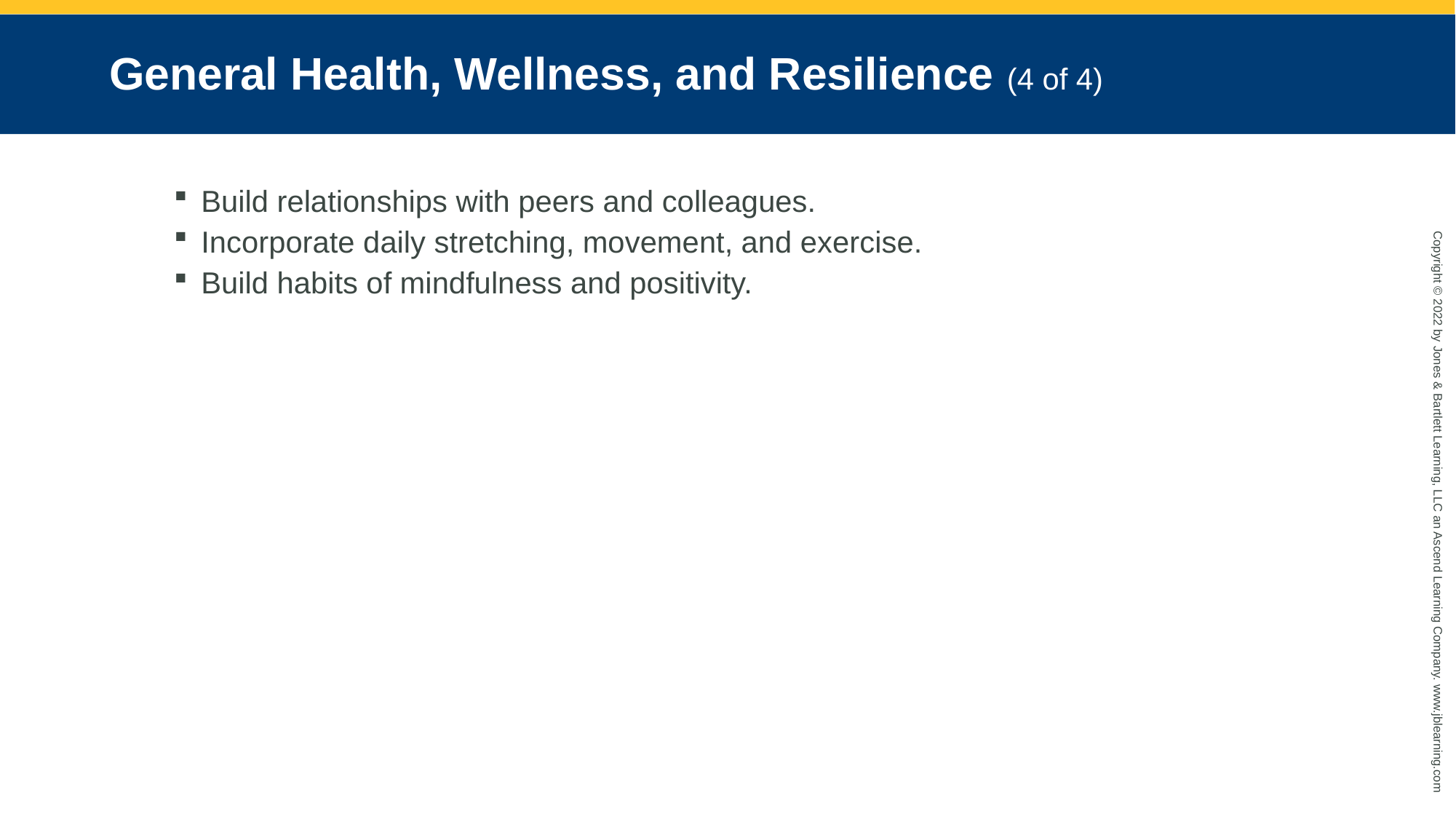

# General Health, Wellness, and Resilience (4 of 4)
Build relationships with peers and colleagues.
Incorporate daily stretching, movement, and exercise.
Build habits of mindfulness and positivity.